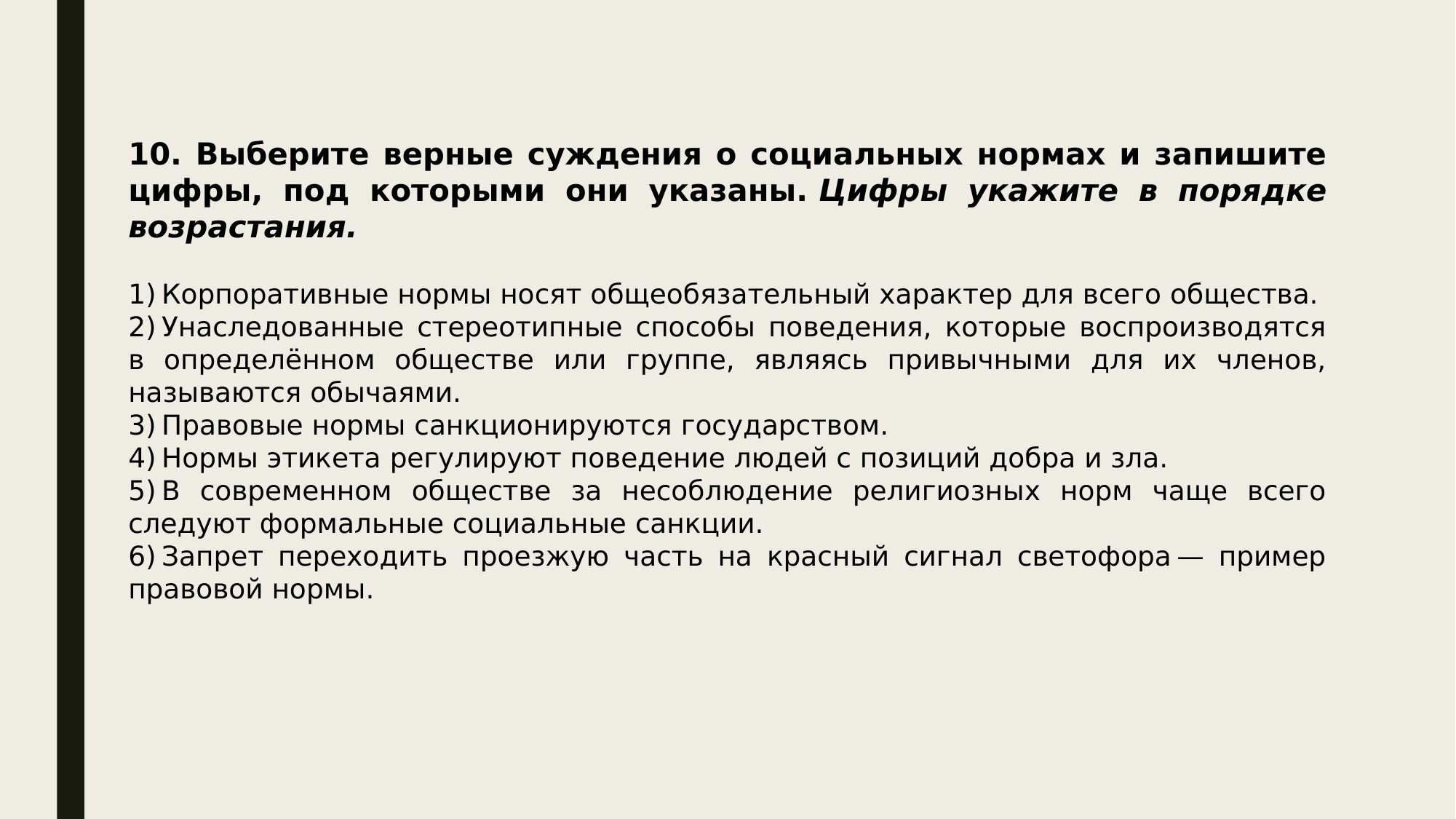

10. Выберите верные суждения о социальных нормах и запишите цифры, под которыми они указаны. Цифры укажите в порядке возрастания.

1) Корпоративные нормы носят общеобязательный характер для всего общества.
2) Унаследованные стереотипные способы поведения, которые воспроизводятся в определённом обществе или группе, являясь привычными для их членов, называются обычаями.
3) Правовые нормы санкционируются государством.
4) Нормы этикета регулируют поведение людей с позиций добра и зла.
5) В современном обществе за несоблюдение религиозных норм чаще всего следуют формальные социальные санкции.
6) Запрет переходить проезжую часть на красный сигнал светофора — пример правовой нормы.